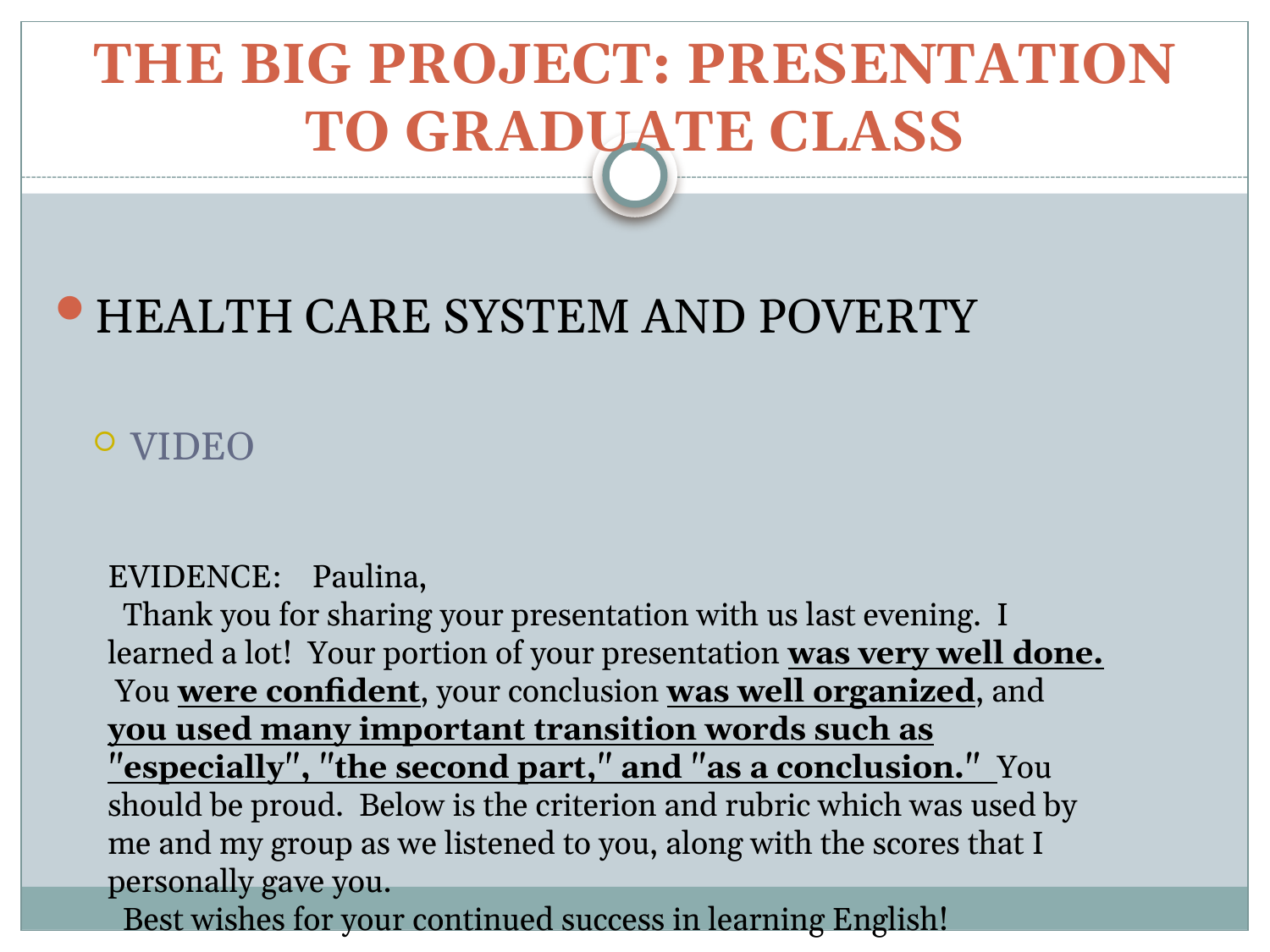

# THE BIG PROJECT: PRESENTATION TO GRADUATE CLASS

HEALTH CARE SYSTEM AND POVERTY

VIDEO
EVIDENCE:    Paulina,
  Thank you for sharing your presentation with us last evening.  I learned a lot!  Your portion of your presentation was very well done.  You were confident, your conclusion was well organized, and you used many important transition words such as "especially", "the second part," and "as a conclusion."  You should be proud.  Below is the criterion and rubric which was used by me and my group as we listened to you, along with the scores that I personally gave you.
  Best wishes for your continued success in learning English!